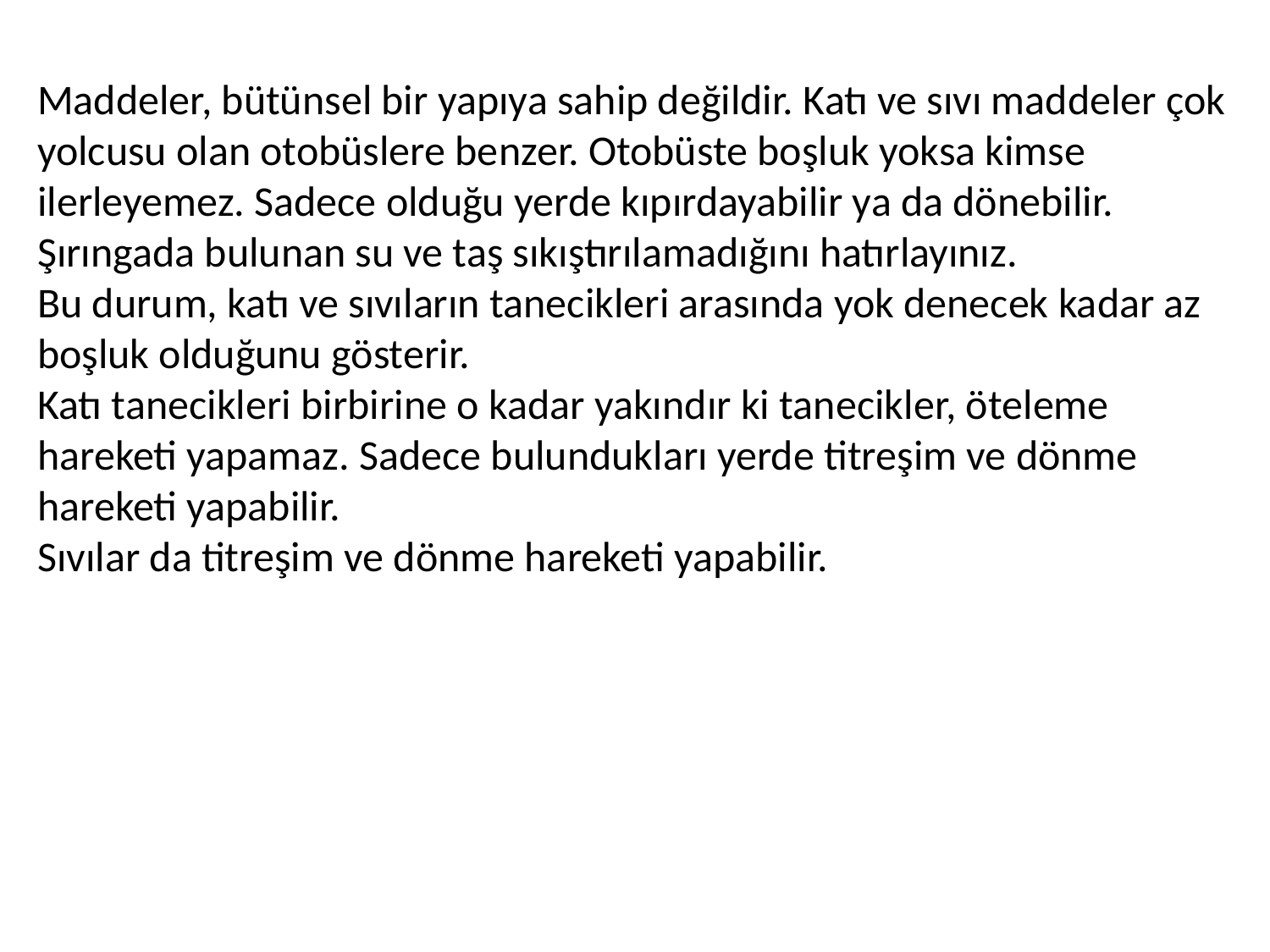

Maddeler, bütünsel bir yapıya sahip değildir. Katı ve sıvı maddeler çok yolcusu olan otobüslere benzer. Otobüste boşluk yoksa kimse ilerleyemez. Sadece olduğu yerde kıpırdayabilir ya da dönebilir. Şırıngada bulunan su ve taş sıkıştırılamadığını hatırlayınız.
Bu durum, katı ve sıvıların tanecikleri arasında yok denecek kadar az boşluk olduğunu gösterir.
Katı tanecikleri birbirine o kadar yakındır ki tanecikler, öteleme hareketi yapamaz. Sadece bulundukları yerde titreşim ve dönme hareketi yapabilir.
Sıvılar da titreşim ve dönme hareketi yapabilir.